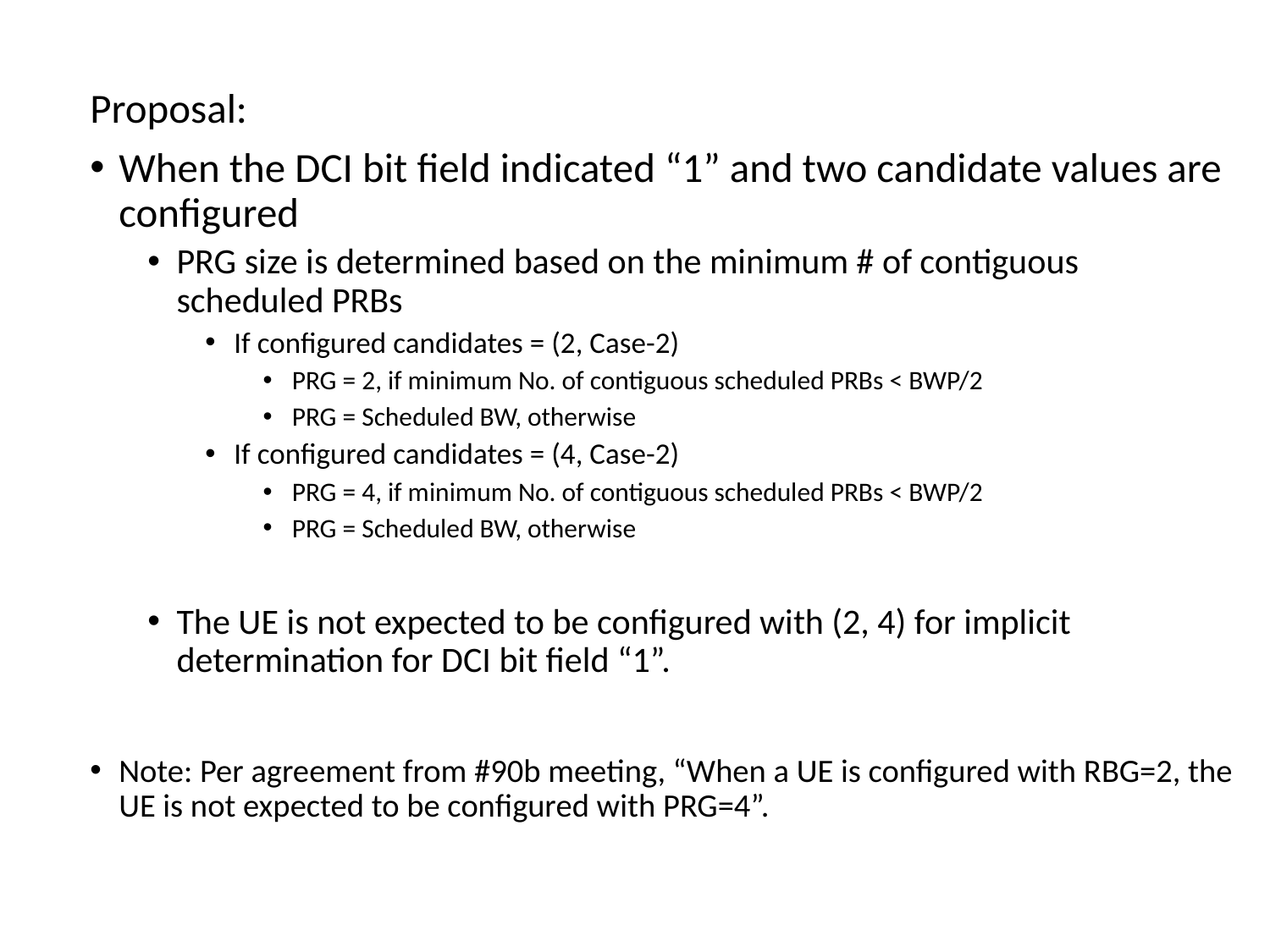

Proposal:
When the DCI bit field indicated “1” and two candidate values are configured
PRG size is determined based on the minimum # of contiguous scheduled PRBs
If configured candidates = (2, Case-2)
PRG = 2, if minimum No. of contiguous scheduled PRBs < BWP/2
PRG = Scheduled BW, otherwise
If configured candidates = (4, Case-2)
PRG = 4, if minimum No. of contiguous scheduled PRBs < BWP/2
PRG = Scheduled BW, otherwise

The UE is not expected to be configured with (2, 4) for implicit determination for DCI bit field “1”.

Note: Per agreement from #90b meeting, “When a UE is configured with RBG=2, the UE is not expected to be configured with PRG=4”.